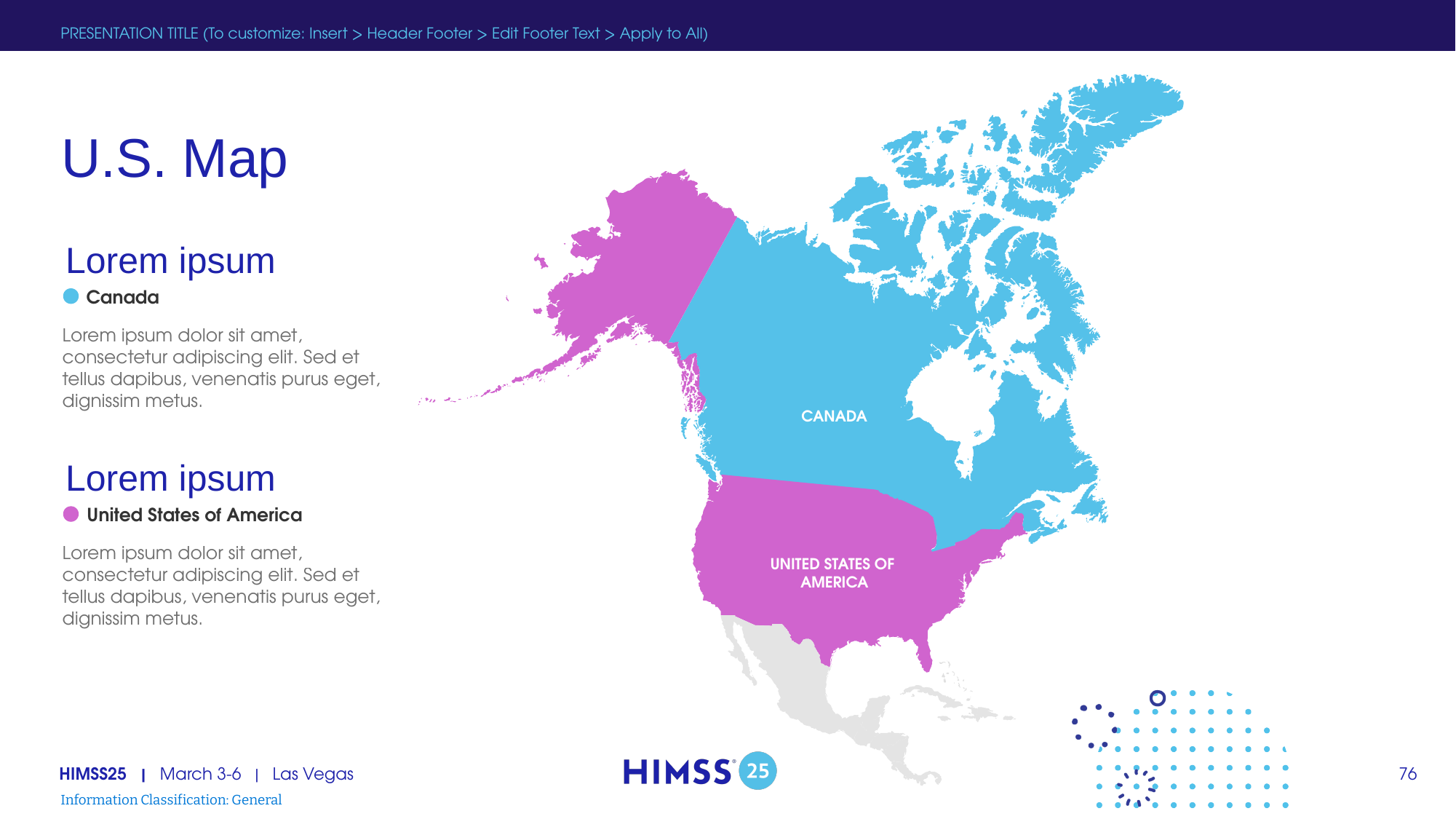

PRESENTATION TITLE (To customize: Insert > Header Footer > Edit Footer Text > Apply to All)

# U.S. Map

Lorem ipsum
Canada

Lorem ipsum dolor sit amet, consectetur adipiscing elit. Sed et tellus dapibus, venenatis purus eget, dignissim metus.
CANADA
Lorem ipsum

United States of America

Lorem ipsum dolor sit amet, consectetur adipiscing elit. Sed et tellus dapibus, venenatis purus eget, dignissim metus.
UNITED STATES OF
AMERICA

76